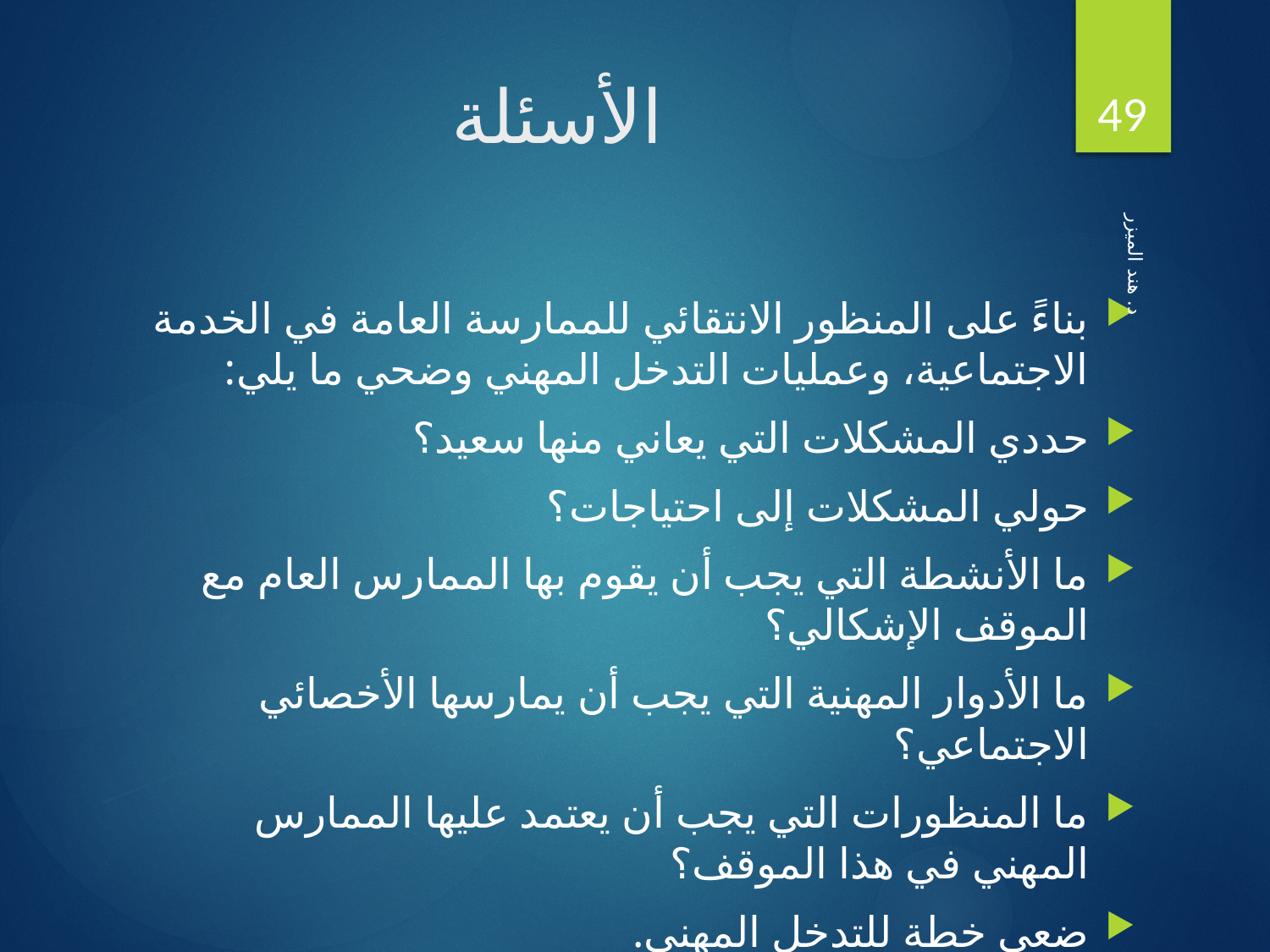

49
# الأسئلة
بناءً على المنظور الانتقائي للممارسة العامة في الخدمة الاجتماعية، وعمليات التدخل المهني وضحي ما يلي:
حددي المشكلات التي يعاني منها سعيد؟
حولي المشكلات إلى احتياجات؟
ما الأنشطة التي يجب أن يقوم بها الممارس العام مع الموقف الإشكالي؟
ما الأدوار المهنية التي يجب أن يمارسها الأخصائي الاجتماعي؟
ما المنظورات التي يجب أن يعتمد عليها الممارس المهني في هذا الموقف؟
ضعي خطة للتدخل المهني.
د. هند الميزر